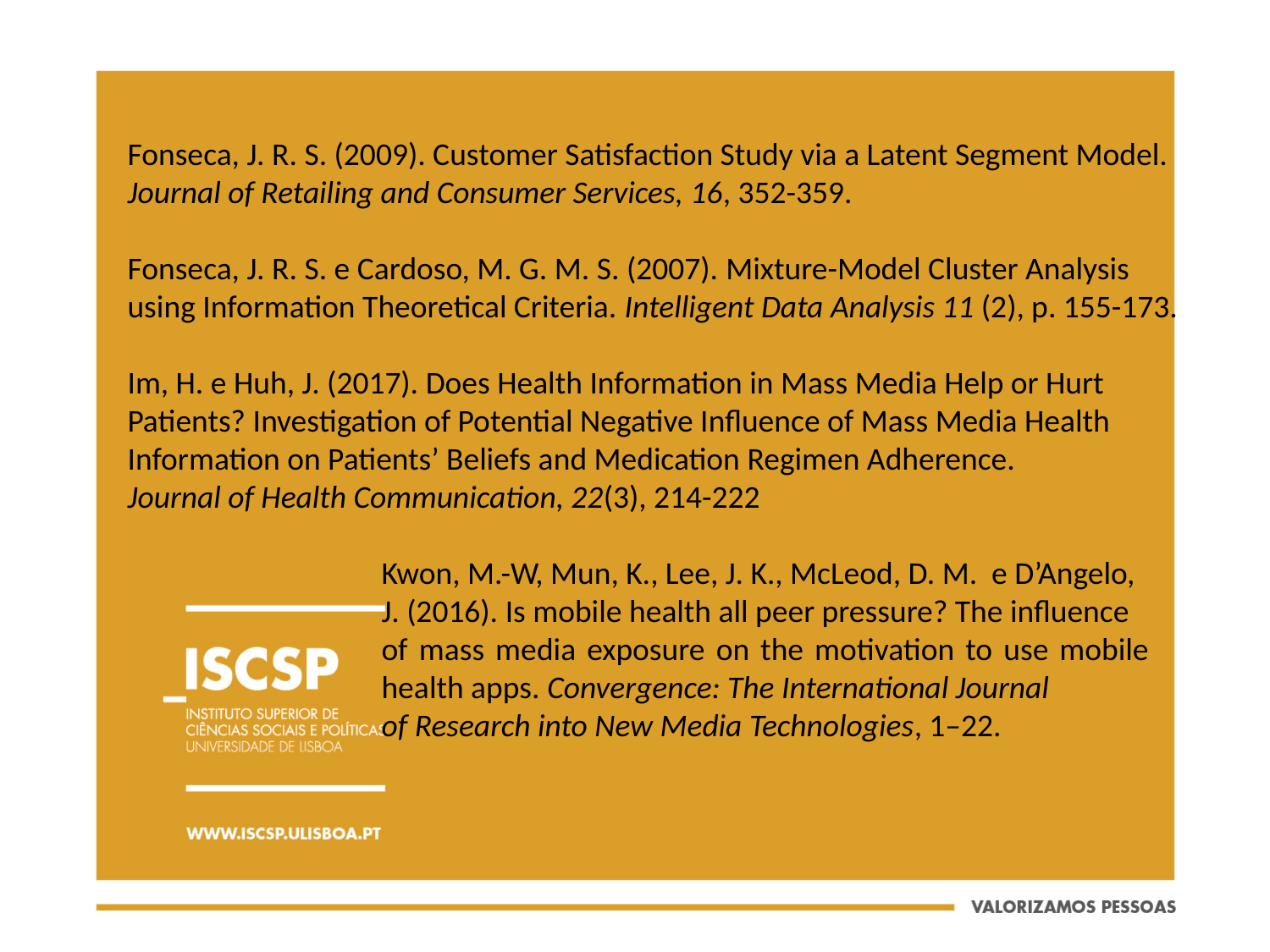

Fonseca, J. R. S. (2009). Customer Satisfaction Study via a Latent Segment Model.
Journal of Retailing and Consumer Services, 16, 352-359.

Fonseca, J. R. S. e Cardoso, M. G. M. S. (2007). Mixture-Model Cluster Analysis
using Information Theoretical Criteria. Intelligent Data Analysis 11 (2), p. 155-173.

Im, H. e Huh, J. (2017). Does Health Information in Mass Media Help or Hurt
Patients? Investigation of Potential Negative Influence of Mass Media Health
Information on Patients’ Beliefs and Medication Regimen Adherence.
Journal of Health Communication, 22(3), 214-222

		Kwon, M.-W, Mun, K., Lee, J. K., McLeod, D. M.  e D’Angelo,
		J. (2016). Is mobile health all peer pressure? The influence
		of mass media exposure on the motivation to use mobile 			health apps. Convergence: The International Journal
		of Research into New Media Technologies, 1–22.